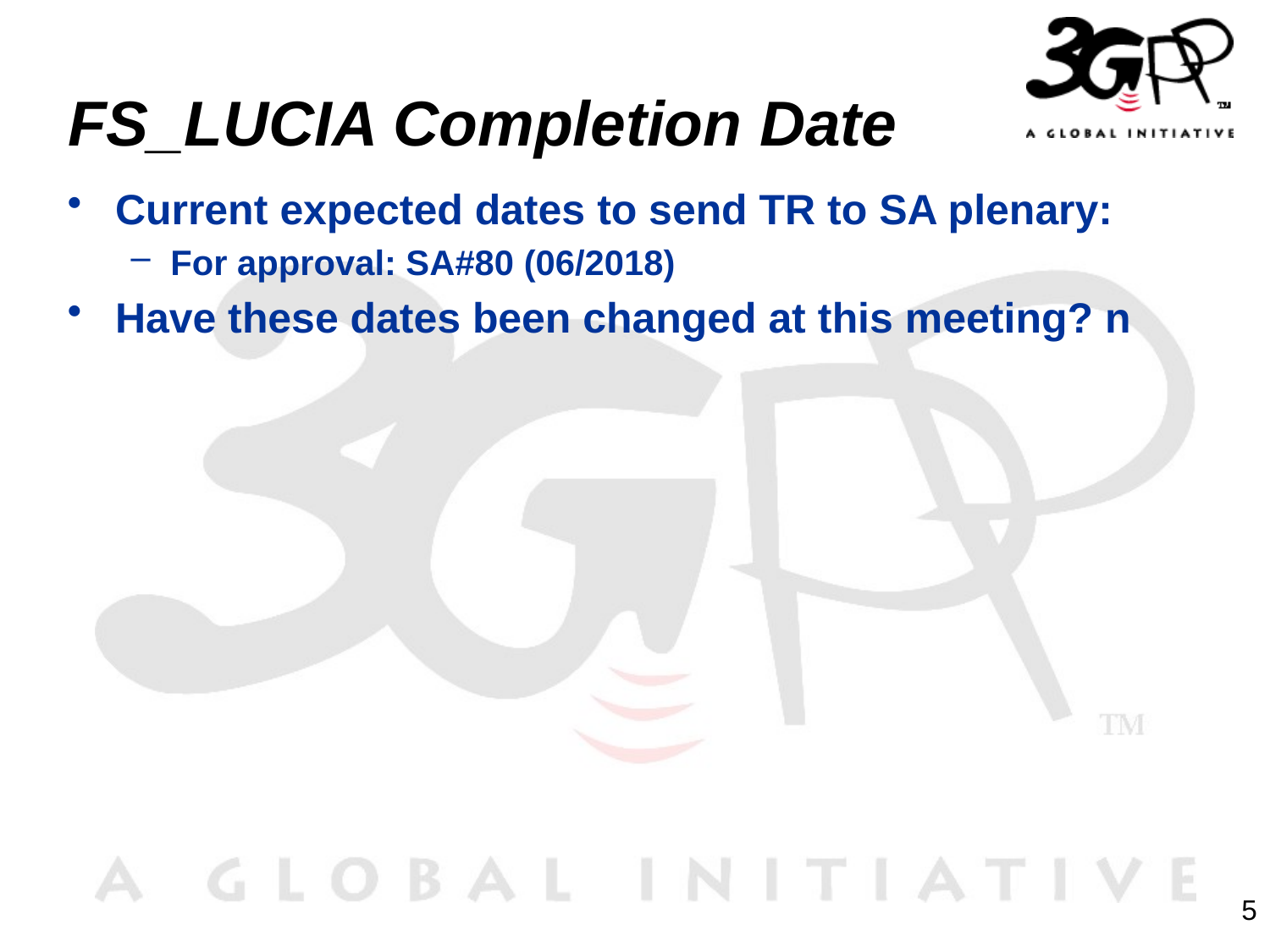

# FS_LUCIA Completion Date
Current expected dates to send TR to SA plenary:
For approval: SA#80 (06/2018)
Have these dates been changed at this meeting? n

5